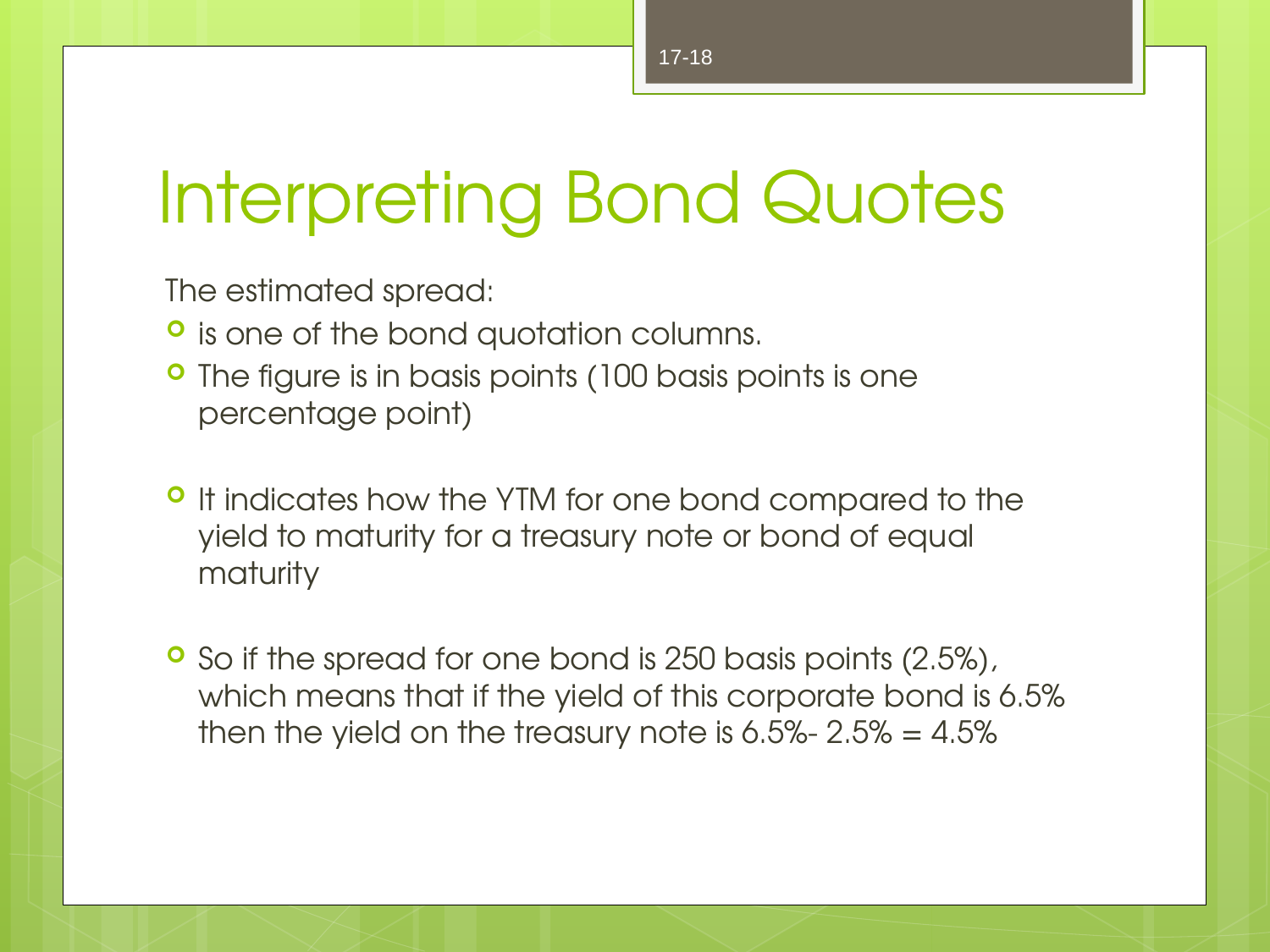

17-18
# Interpreting Bond Quotes
The estimated spread:
is one of the bond quotation columns.
The figure is in basis points (100 basis points is one percentage point)

It indicates how the YTM for one bond compared to the yield to maturity for a treasury note or bond of equal maturity

So if the spread for one bond is 250 basis points (2.5%), which means that if the yield of this corporate bond is 6.5% then the yield on the treasury note is 6.5%- 2.5% = 4.5%